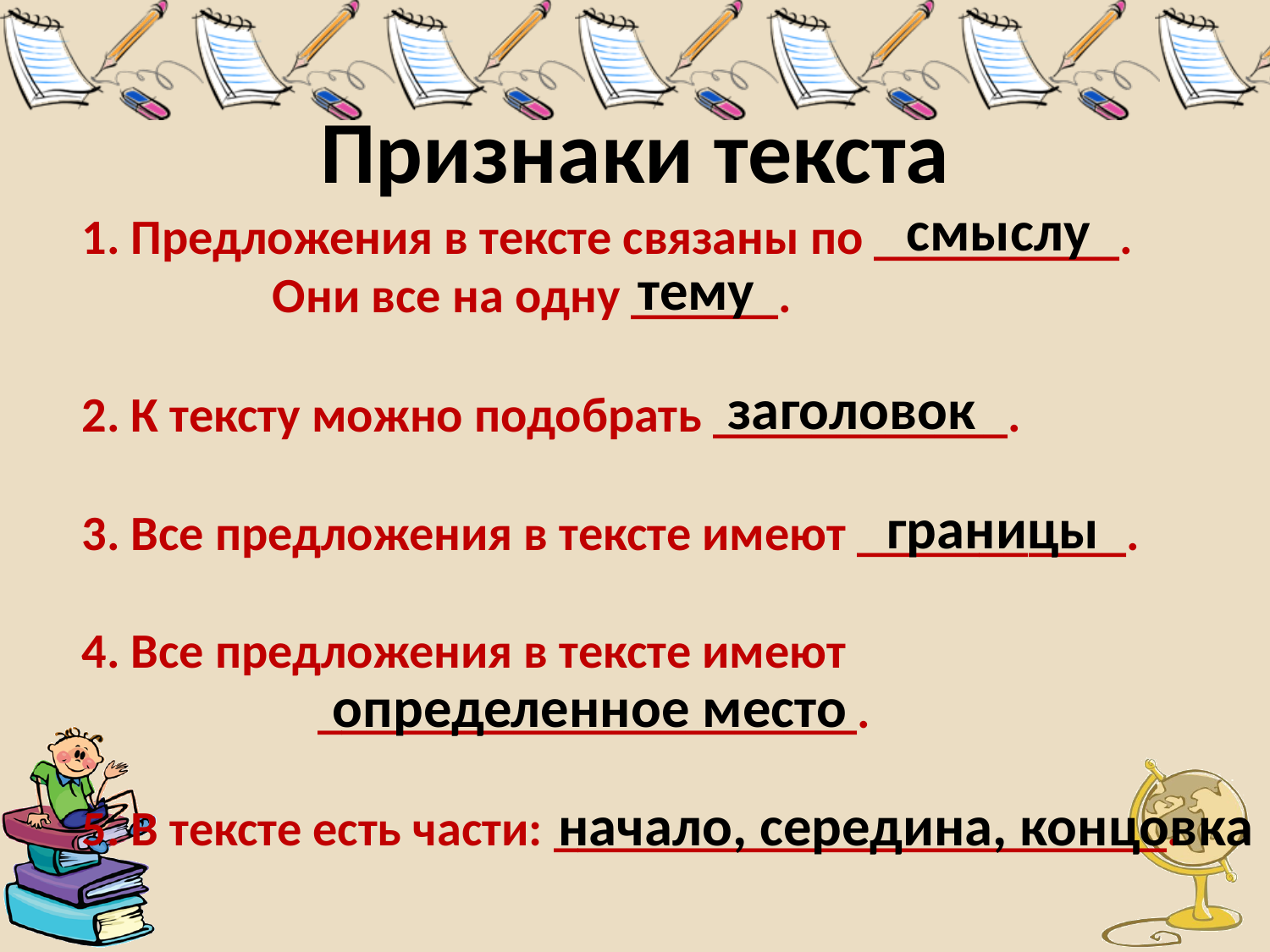

Признаки текста
смыслу
1. Предложения в тексте связаны по __________.
                 Они все на одну ______.

2. К тексту можно подобрать ____________.

3. Все предложения в тексте имеют ___________.
4. Все предложения в тексте имеют
                     ______________________.

5. В тексте есть части: _________________________.

тему
заголовок
границы
определенное место
начало, середина, концовка